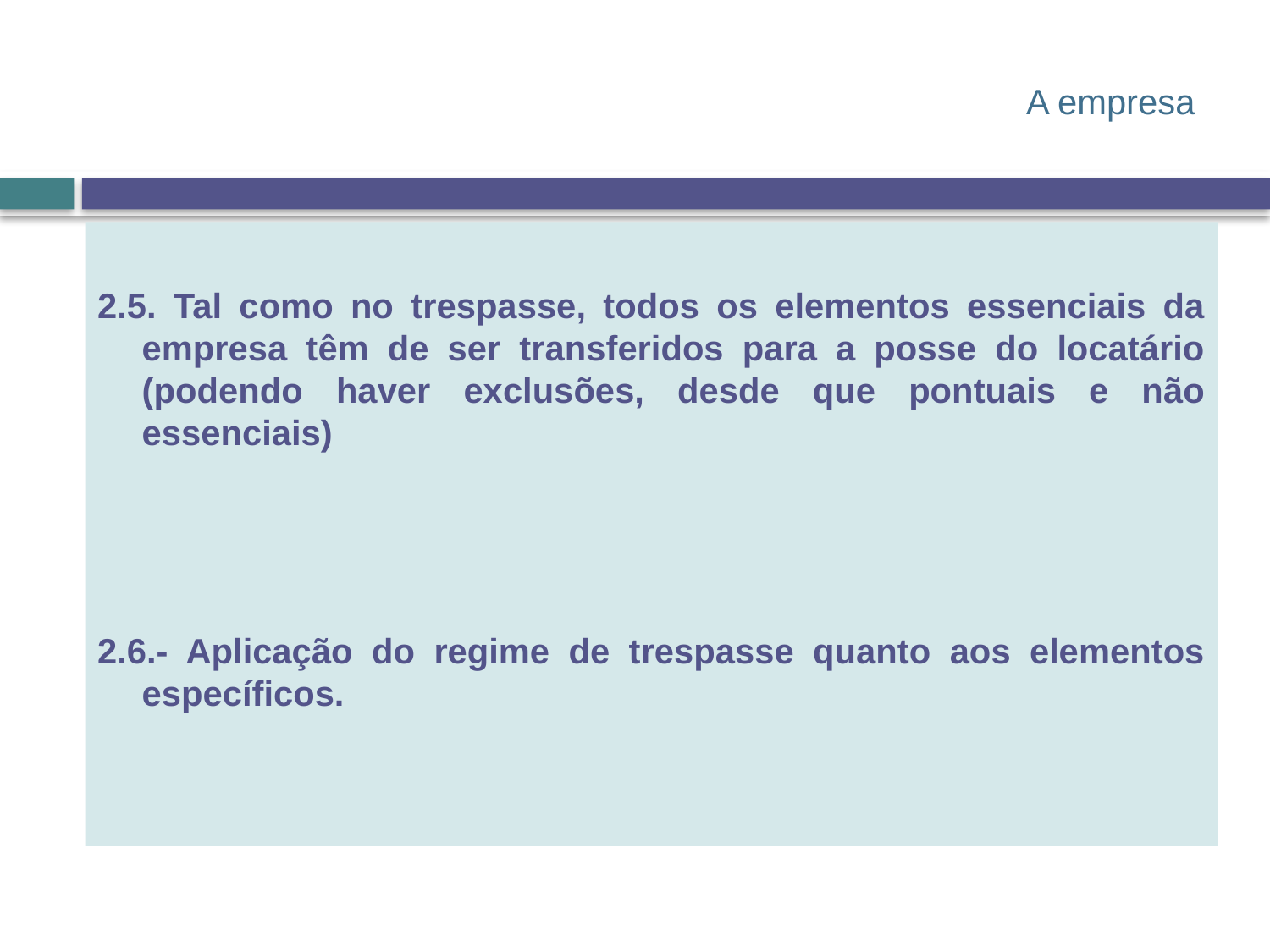

# A empresa

2.5. Tal como no trespasse, todos os elementos essenciais da empresa têm de ser transferidos para a posse do locatário (podendo haver exclusões, desde que pontuais e não essenciais)

2.6.- Aplicação do regime de trespasse quanto aos elementos específicos.